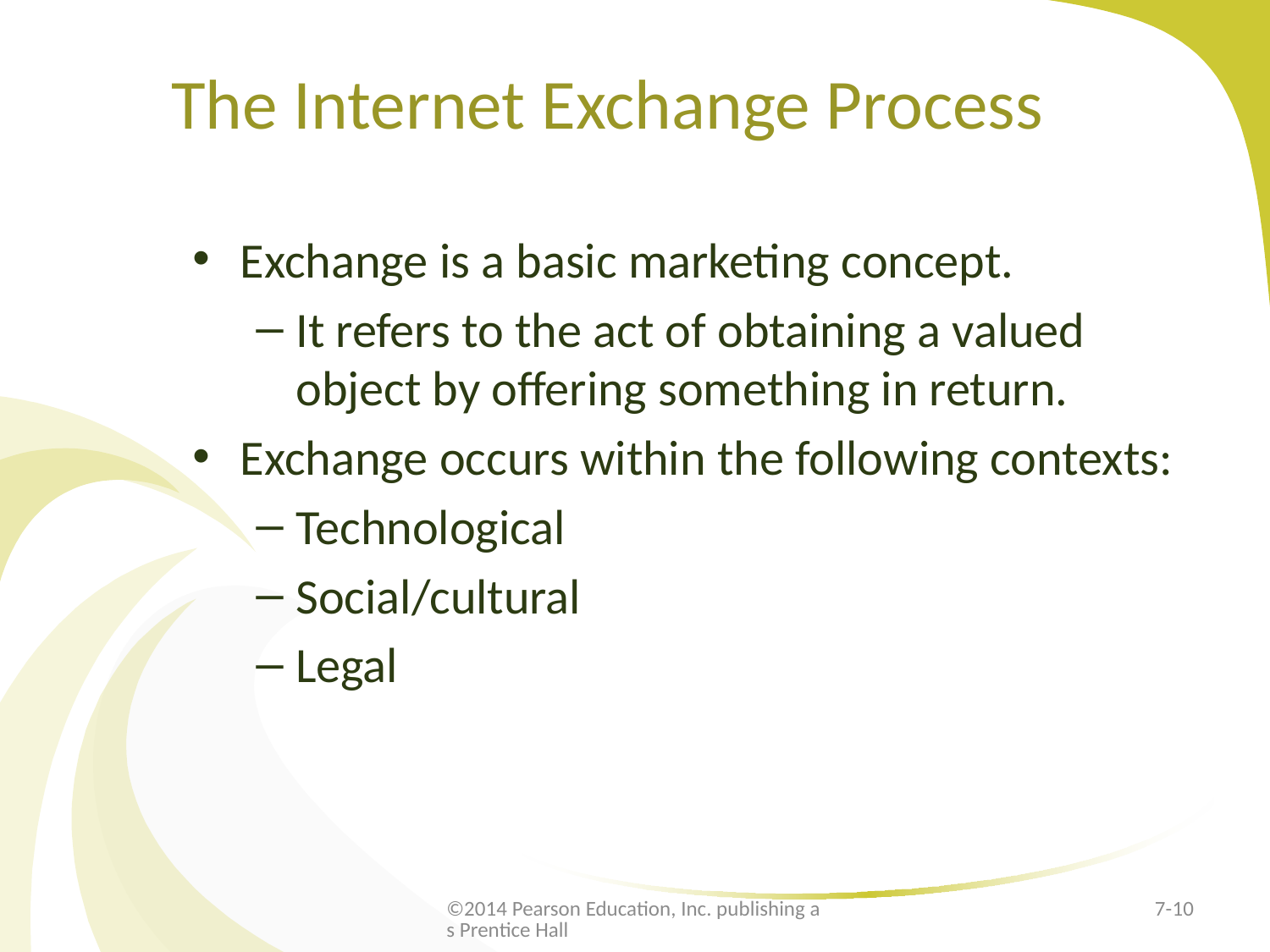

# The Internet Exchange Process
Exchange is a basic marketing concept.
It refers to the act of obtaining a valued object by offering something in return.
Exchange occurs within the following contexts:
Technological
Social/cultural
Legal

©2014 Pearson Education, Inc. publishing as Prentice Hall
7-10